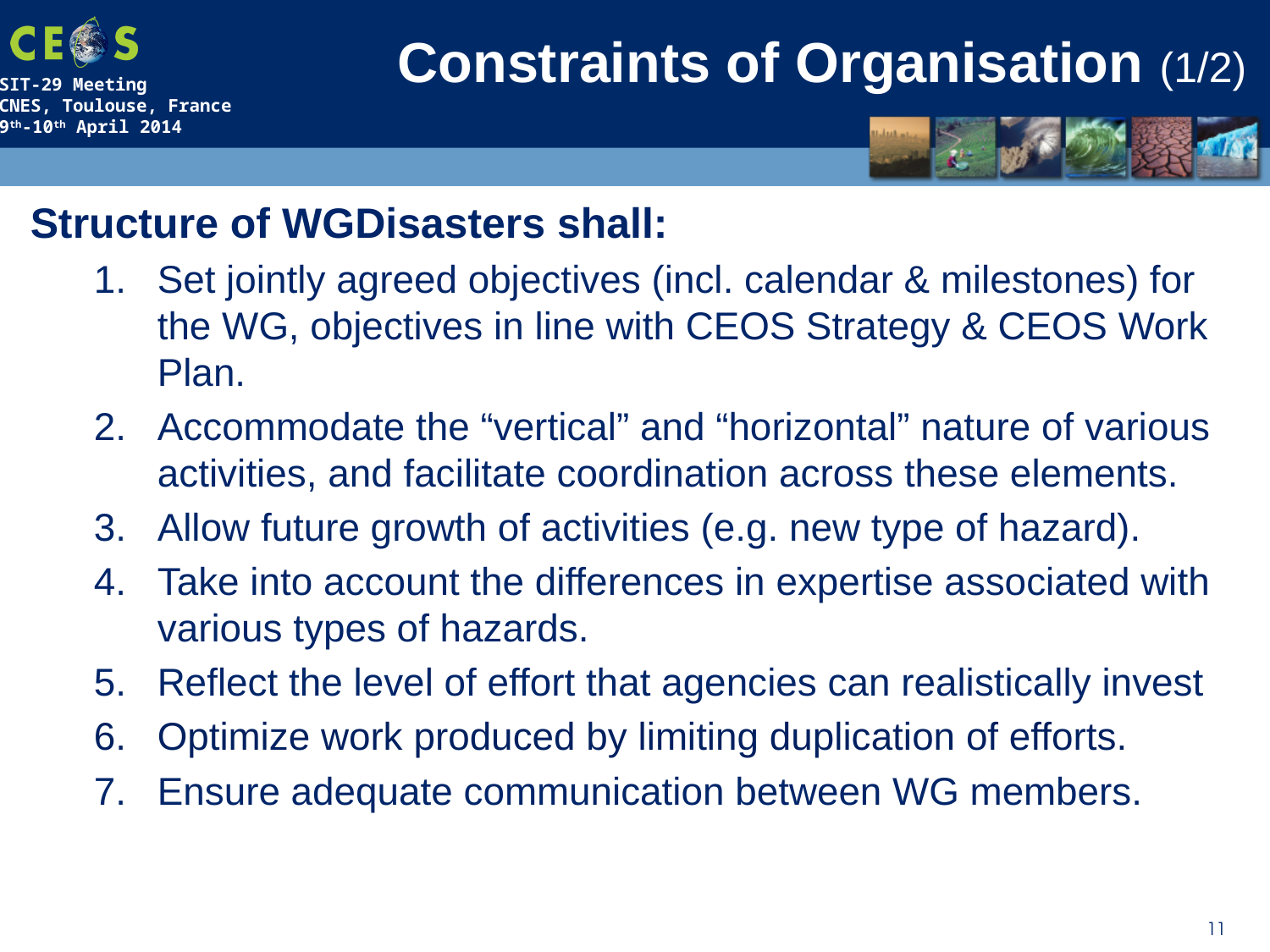

# Constraints of Organisation (1/2)
Structure of WGDisasters shall:
Set jointly agreed objectives (incl. calendar & milestones) for the WG, objectives in line with CEOS Strategy & CEOS Work Plan.
Accommodate the “vertical” and “horizontal” nature of various activities, and facilitate coordination across these elements.
Allow future growth of activities (e.g. new type of hazard).
Take into account the differences in expertise associated with various types of hazards.
Reflect the level of effort that agencies can realistically invest
Optimize work produced by limiting duplication of efforts.
Ensure adequate communication between WG members.

11